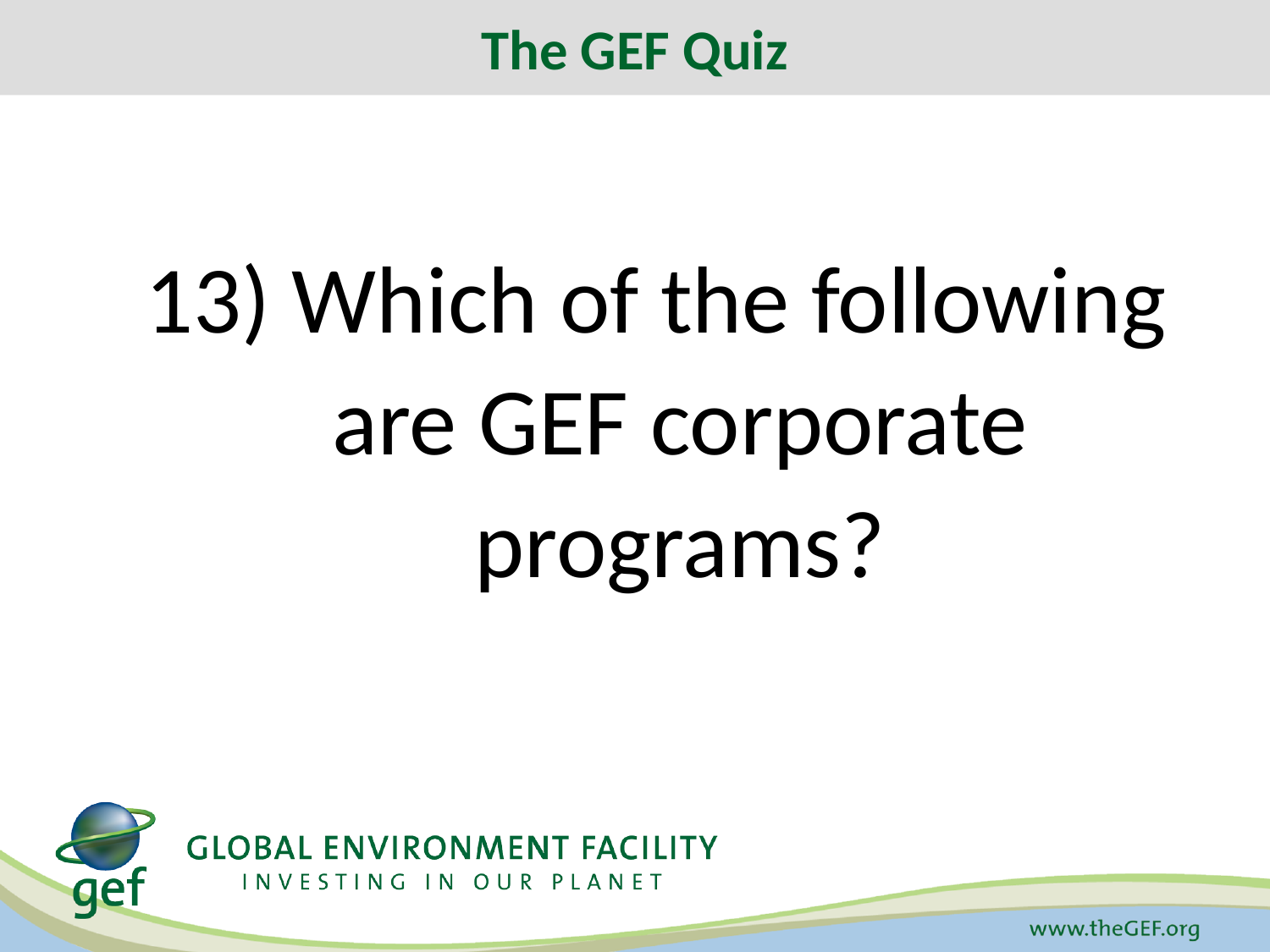

The GEF Quiz
# 13) Which of the following are GEF corporate programs?